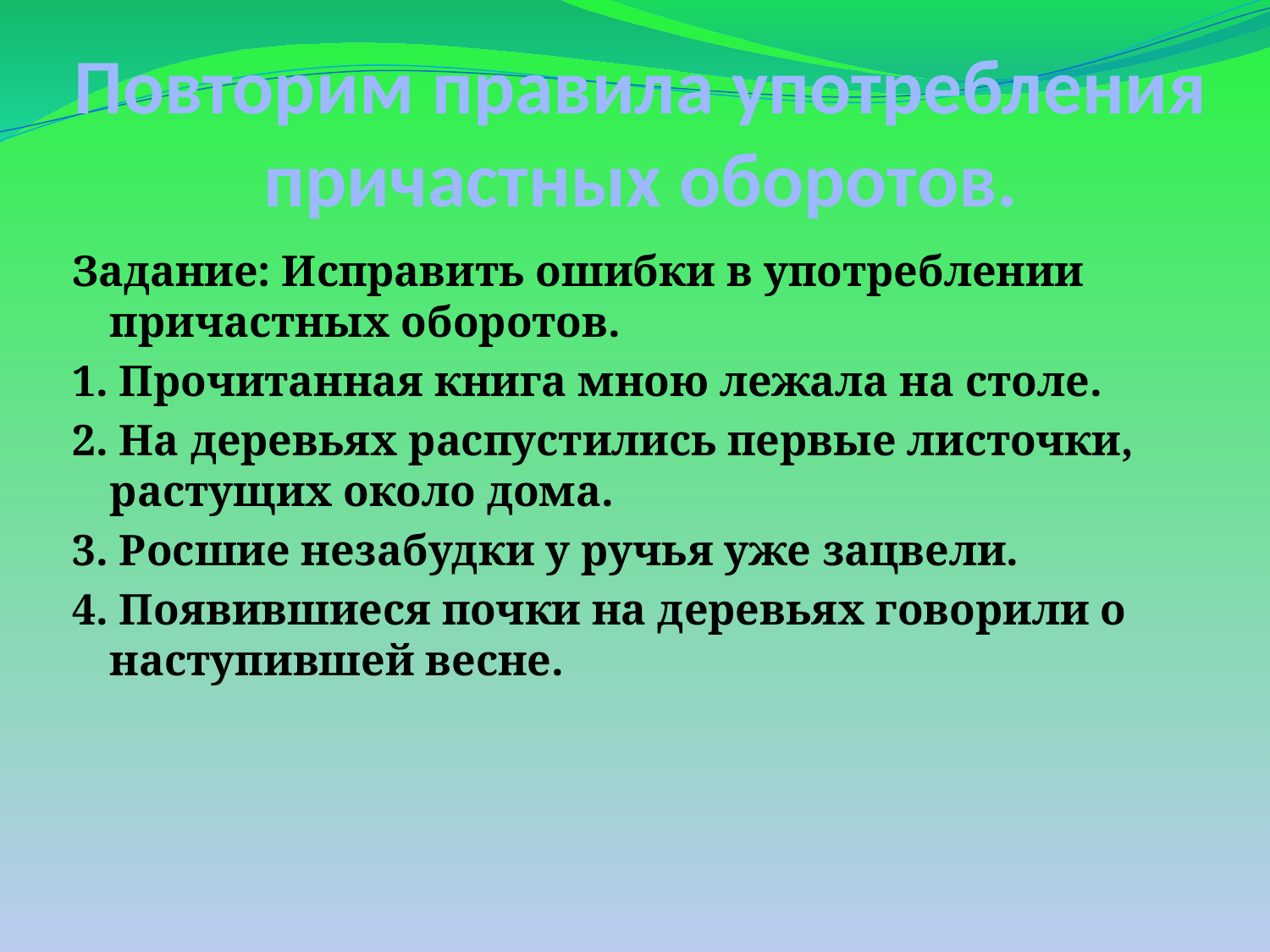

# Повторим правила употребления причастных оборотов.
Задание: Исправить ошибки в употреблении причастных оборотов.
1. Прочитанная книга мною лежала на столе.
2. На деревьях распустились первые листочки, растущих около дома.
3. Росшие незабудки у ручья уже зацвели.
4. Появившиеся почки на деревьях говорили о наступившей весне.